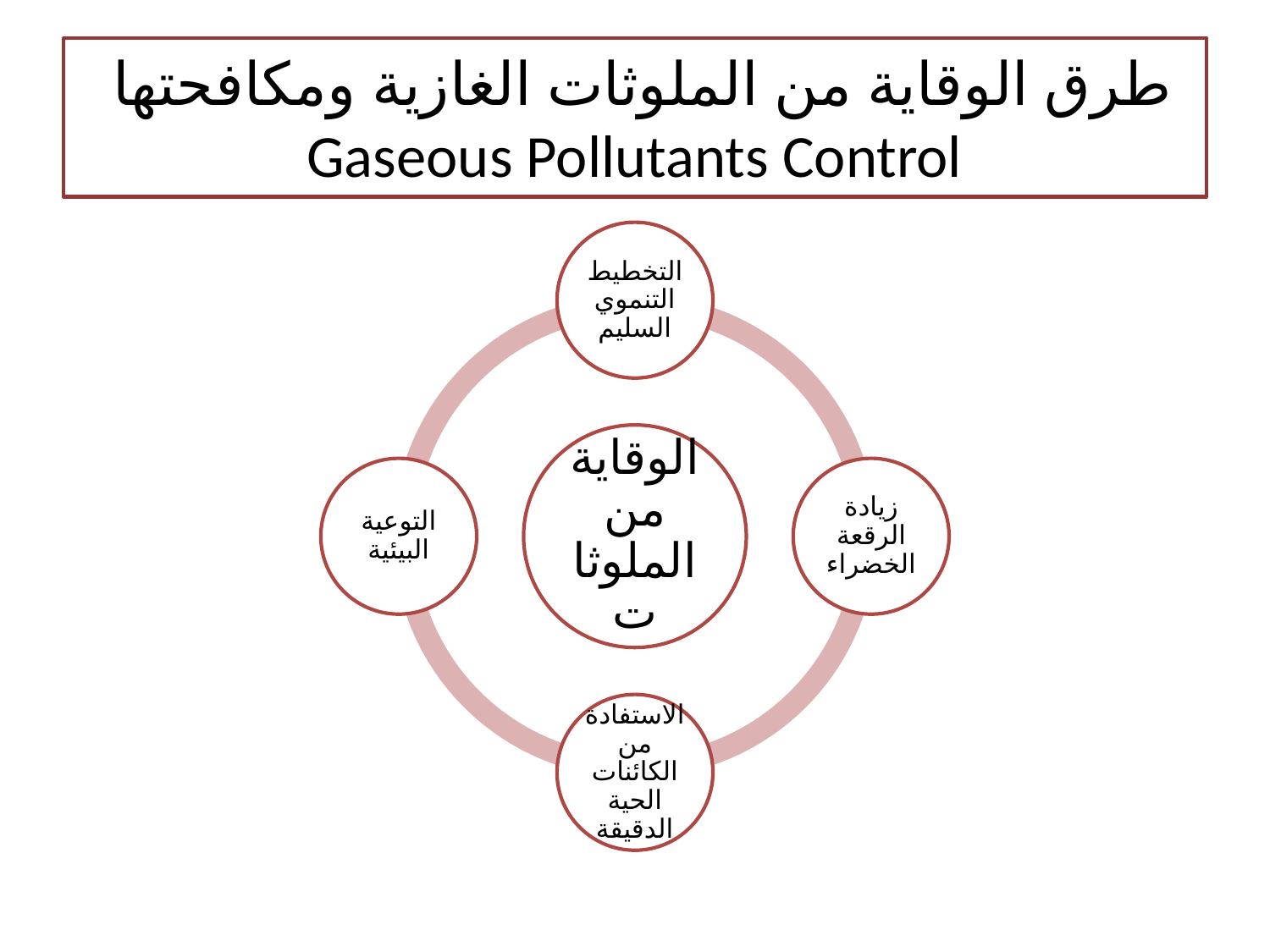

# طرق الوقاية من الملوثات الغازية ومكافحتها Gaseous Pollutants Control
الوقاية من الملوثات
التخطيط التنموي السليم
زيادة الرقعة الخضراء
الاستفادة من الكائنات الحية الدقيقة
التوعية البيئية